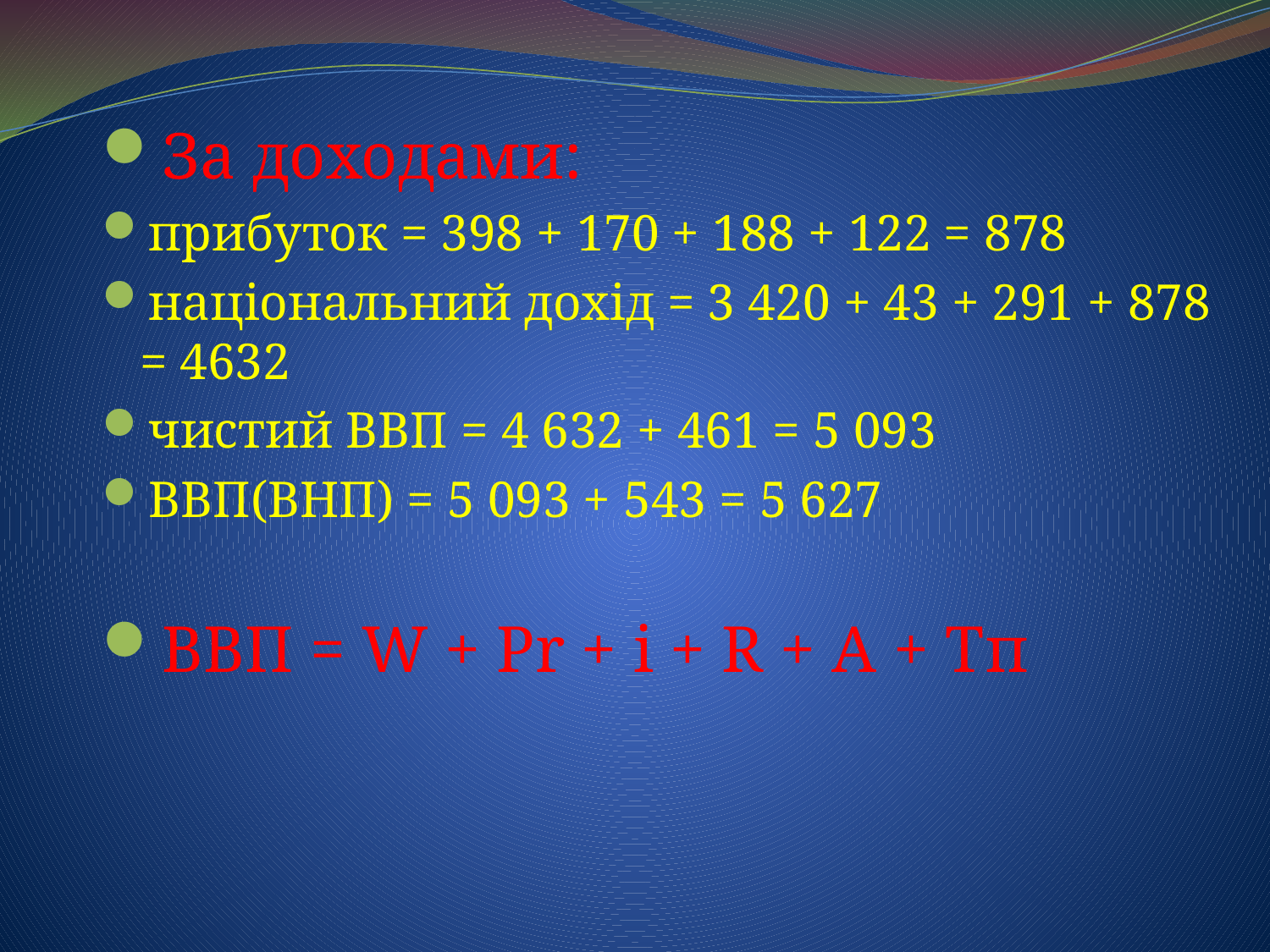

За доходами:
прибуток = 398 + 170 + 188 + 122 = 878
національний дохід = 3 420 + 43 + 291 + 878 = 4632
чистий ВВП = 4 632 + 461 = 5 093
ВВП(ВНП) = 5 093 + 543 = 5 627

ВВП = W + Pr + i + R + A + Tп